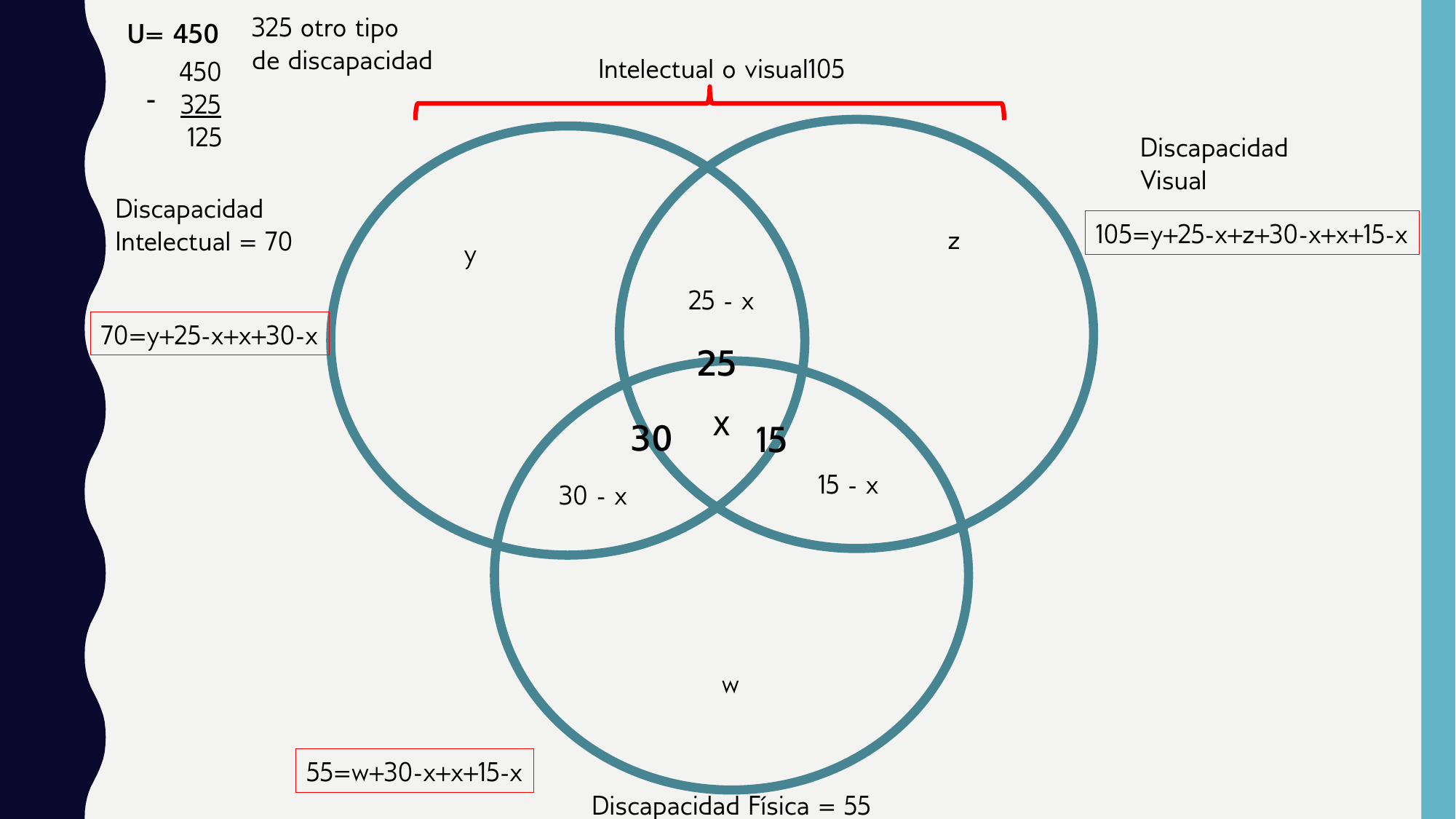

325 otro tipo
de discapacidad
U= 450
Intelectual o visual105
    450
325
     125

Discapacidad
Visual

Discapacidad
Intelectual = 70
105=y+25-x+z+30-x+x+15-x
z
y
25 - x
70=y+25-x+x+30-x
25

X
30
15
15 - x
30 - x
w
55=w+30-x+x+15-x
Discapacidad Física = 55